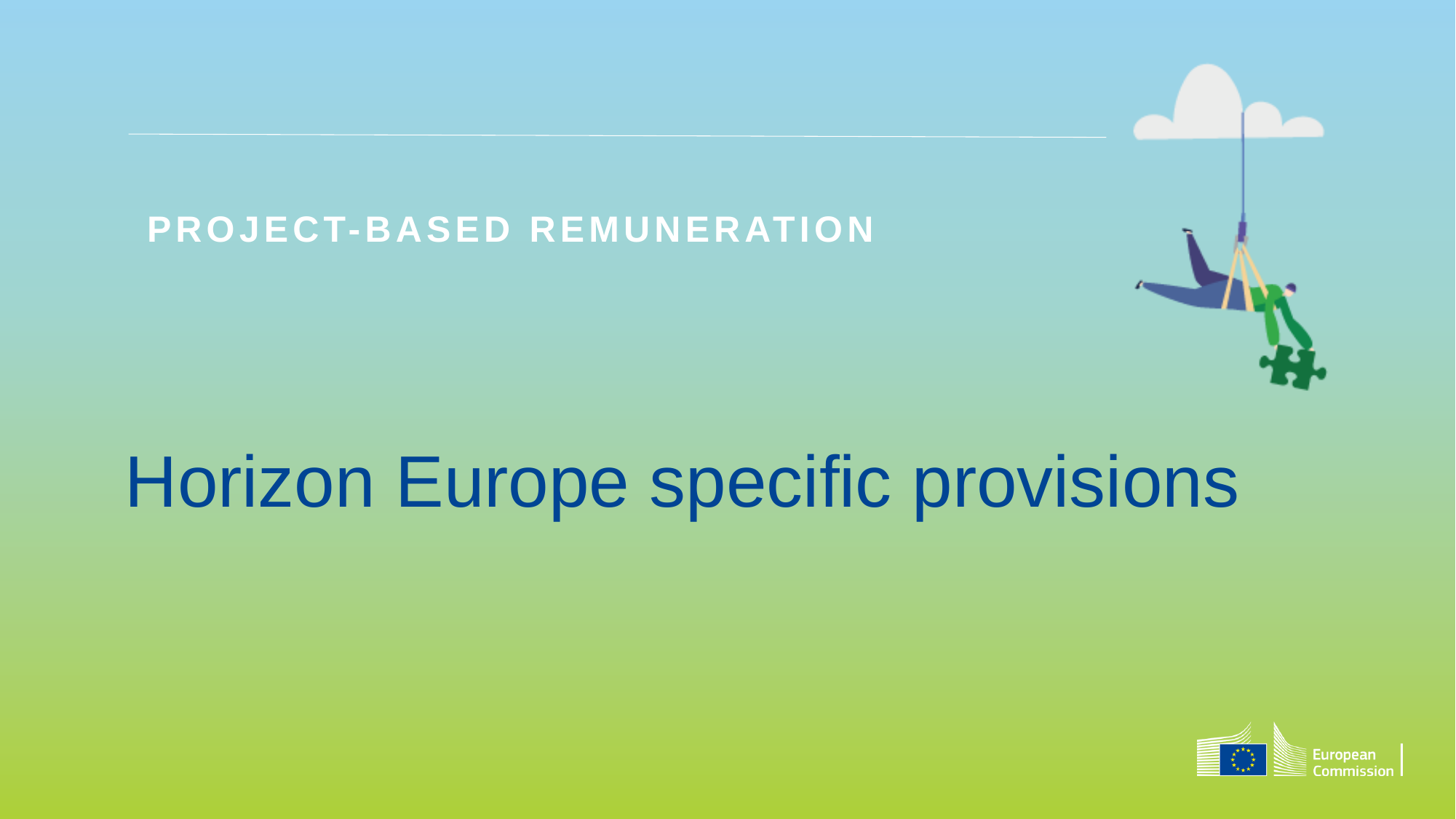

PROJECT-BASED REMUNERATION
# Horizon Europe specific provisions